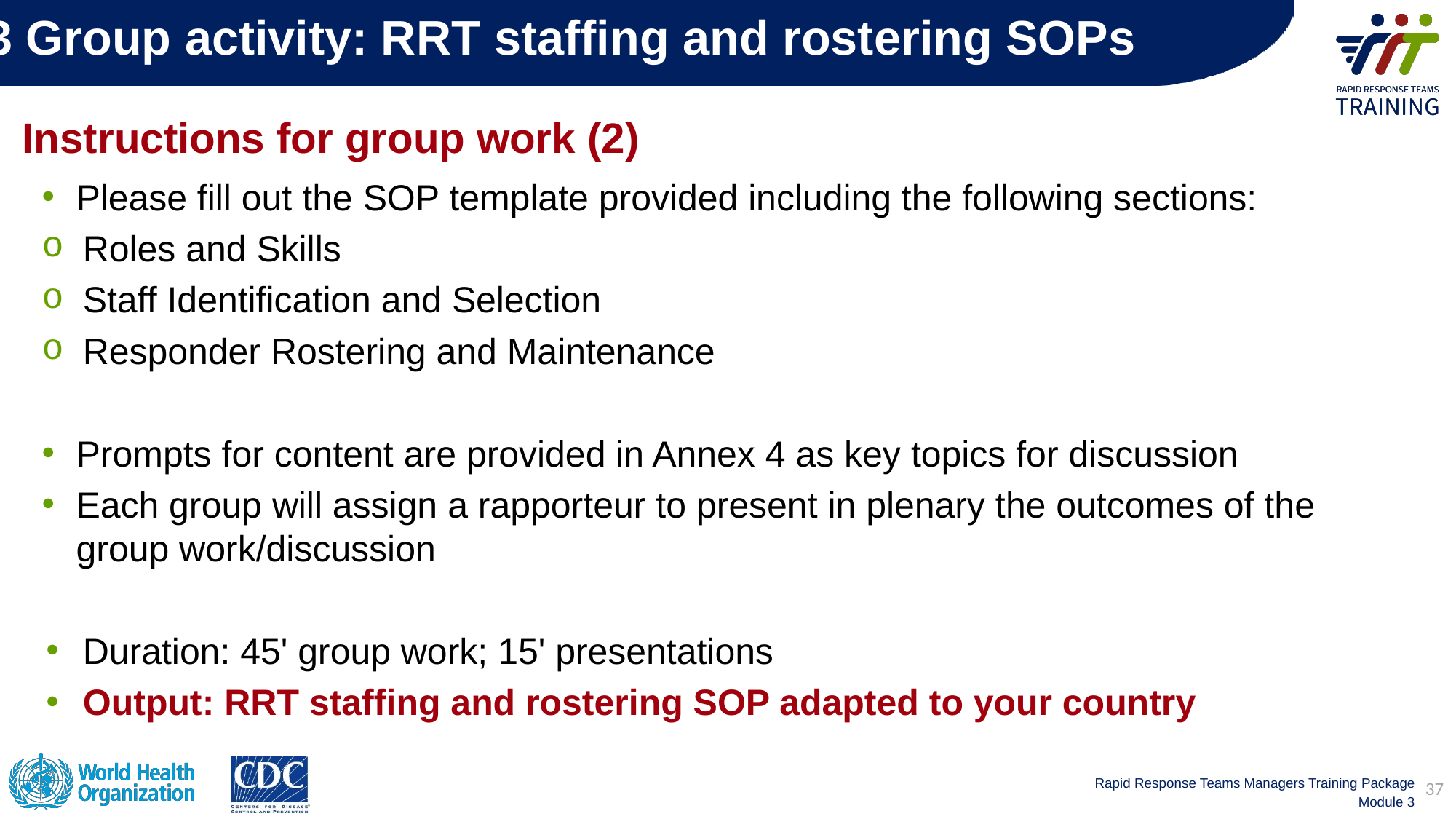

3.3 Group activity: RRT staffing and rostering SOPs
Instructions for group work (2)
Please fill out the SOP template provided including the following sections:
Roles and Skills
Staff Identification and Selection
Responder Rostering and Maintenance

Prompts for content are provided in Annex 4 as key topics for discussion
Each group will assign a rapporteur to present in plenary the outcomes of the group work/discussion

Duration: 45' group work; 15' presentations
Output: RRT staffing and rostering SOP adapted to your country

37